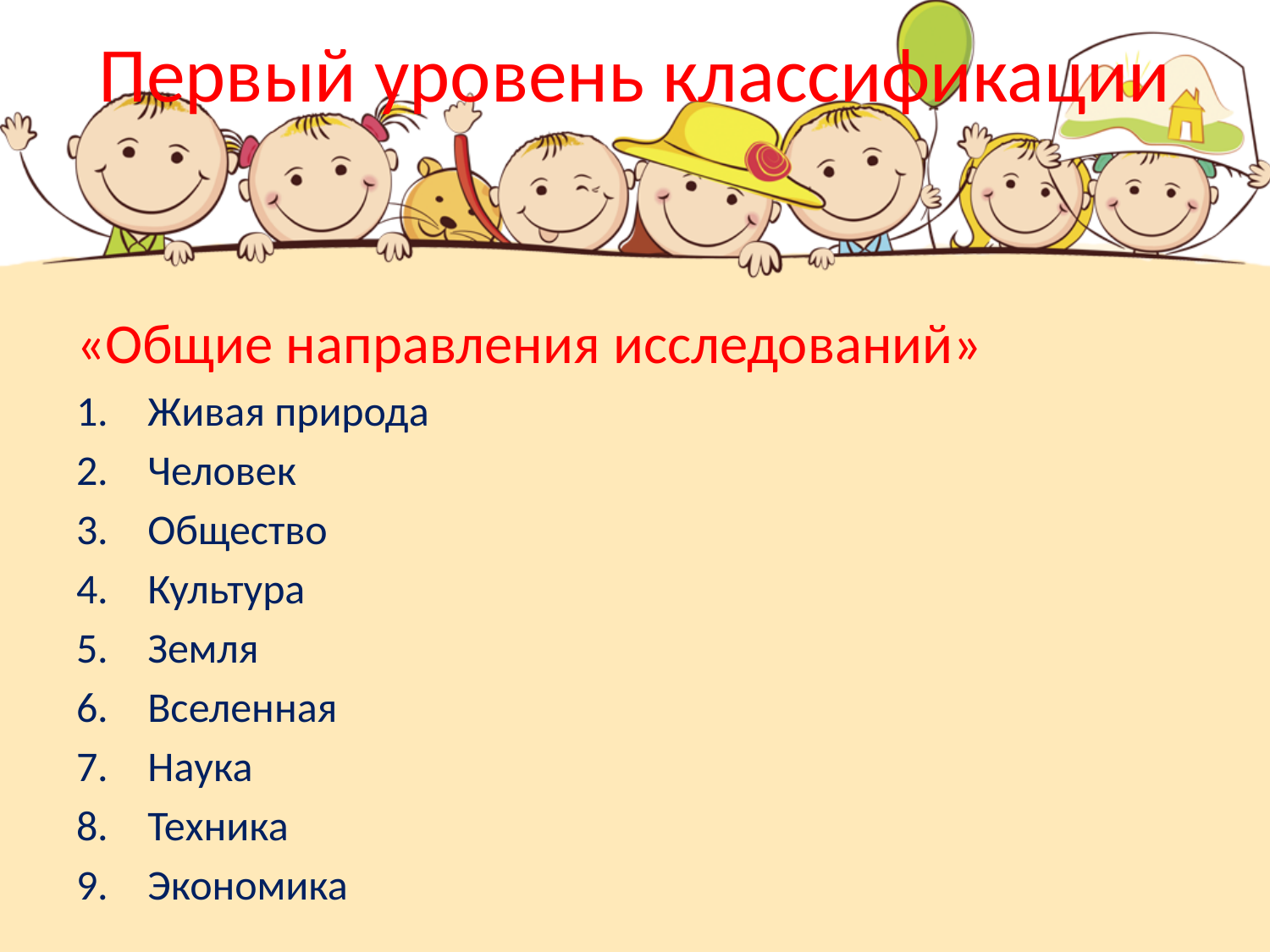

# Первый уровень классификации

«Общие направления исследований»
Живая природа
Человек
Общество
Культура
Земля
Вселенная
Наука
Техника
Экономика